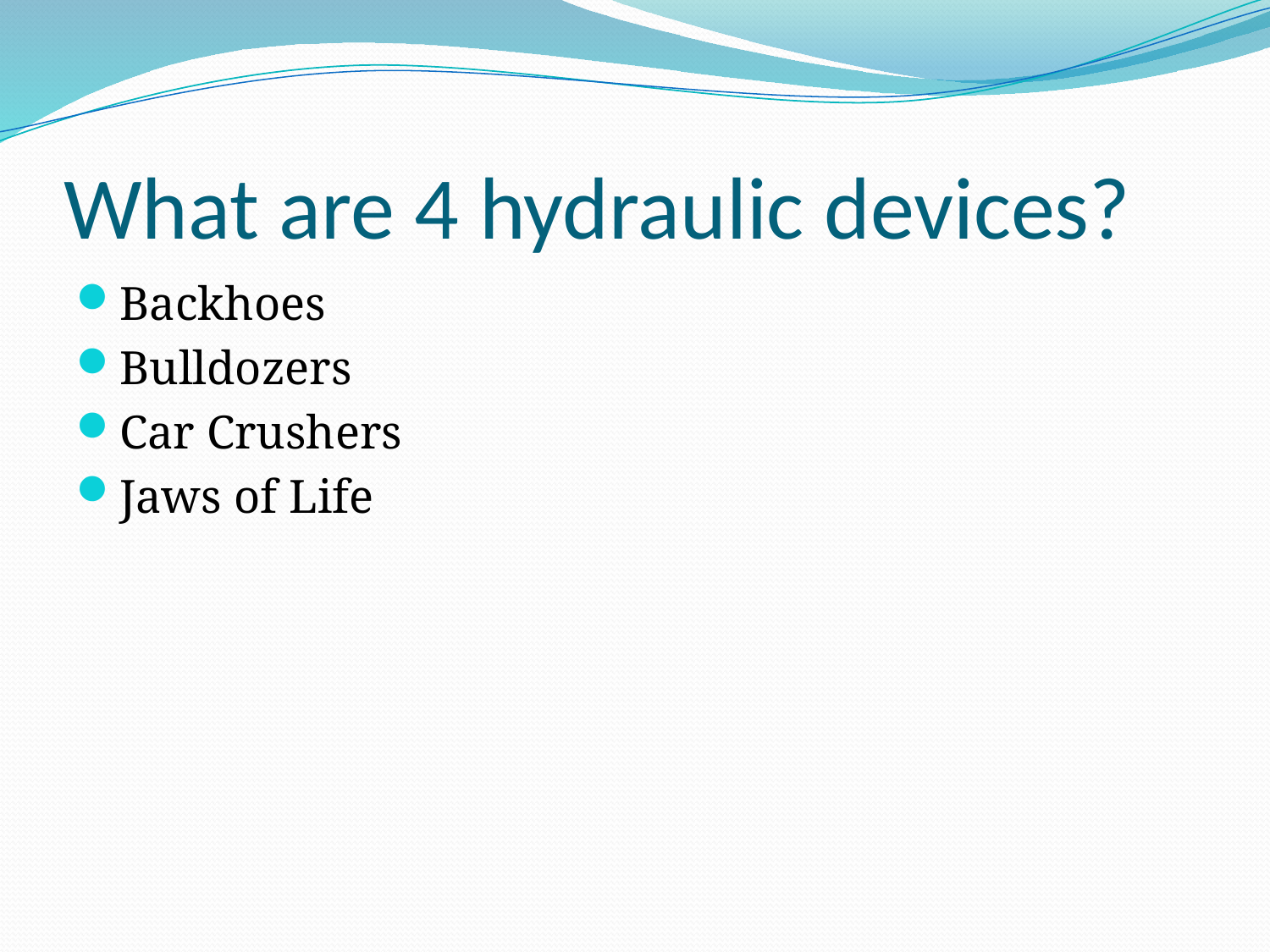

# What are 4 hydraulic devices?
Backhoes
Bulldozers
Car Crushers
Jaws of Life